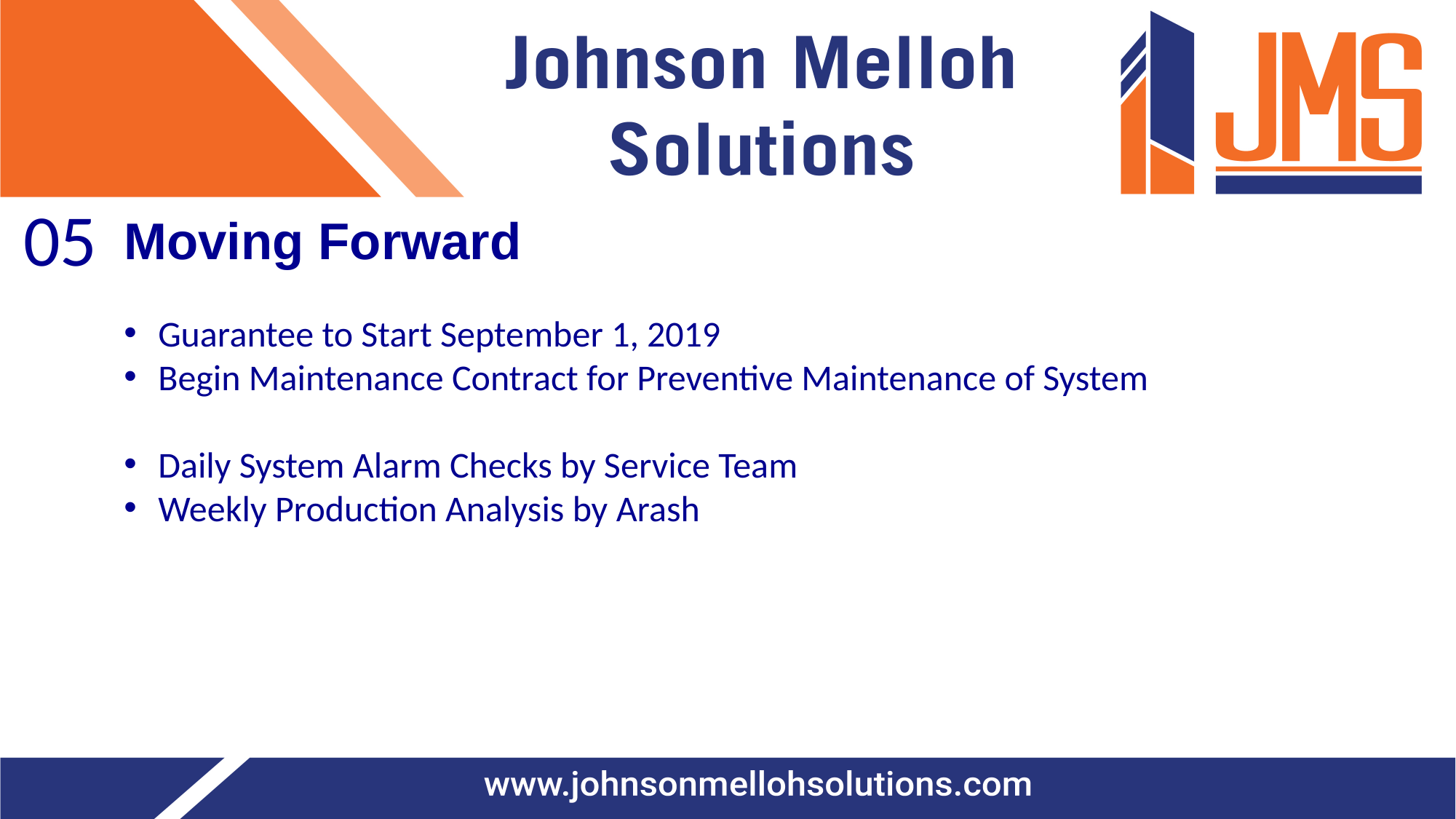

# Moving Forward
05

Guarantee to Start September 1, 2019
Begin Maintenance Contract for Preventive Maintenance of System

Daily System Alarm Checks by Service Team
Weekly Production Analysis by Arash

02
Guaranteed Energy Savings Process